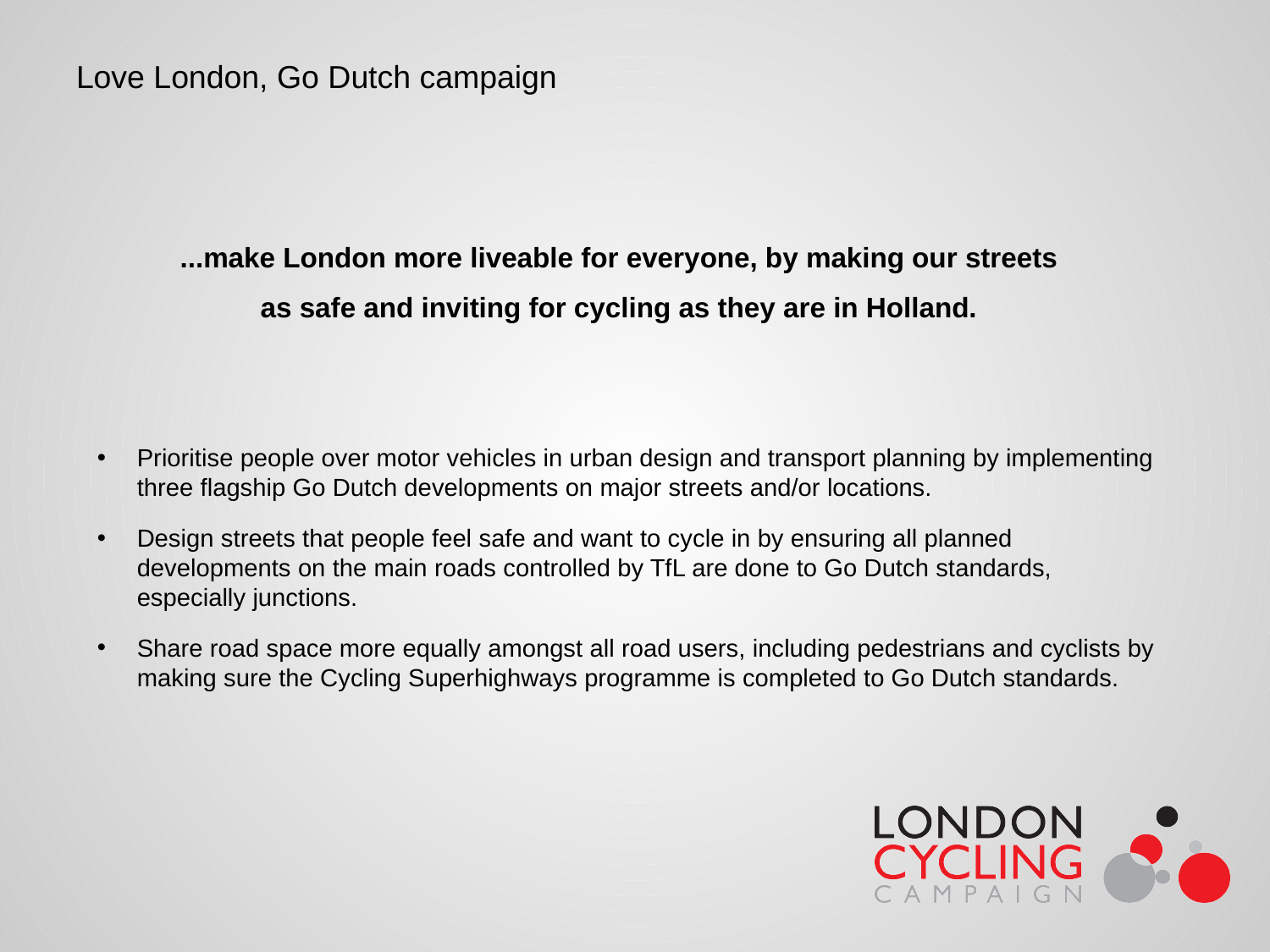

Love London, Go Dutch campaign
...make London more liveable for everyone, by making our streets
as safe and inviting for cycling as they are in Holland.
Prioritise people over motor vehicles in urban design and transport planning by implementing three flagship Go Dutch developments on major streets and/or locations.
Design streets that people feel safe and want to cycle in by ensuring all planned developments on the main roads controlled by TfL are done to Go Dutch standards, especially junctions.
Share road space more equally amongst all road users, including pedestrians and cyclists by making sure the Cycling Superhighways programme is completed to Go Dutch standards.